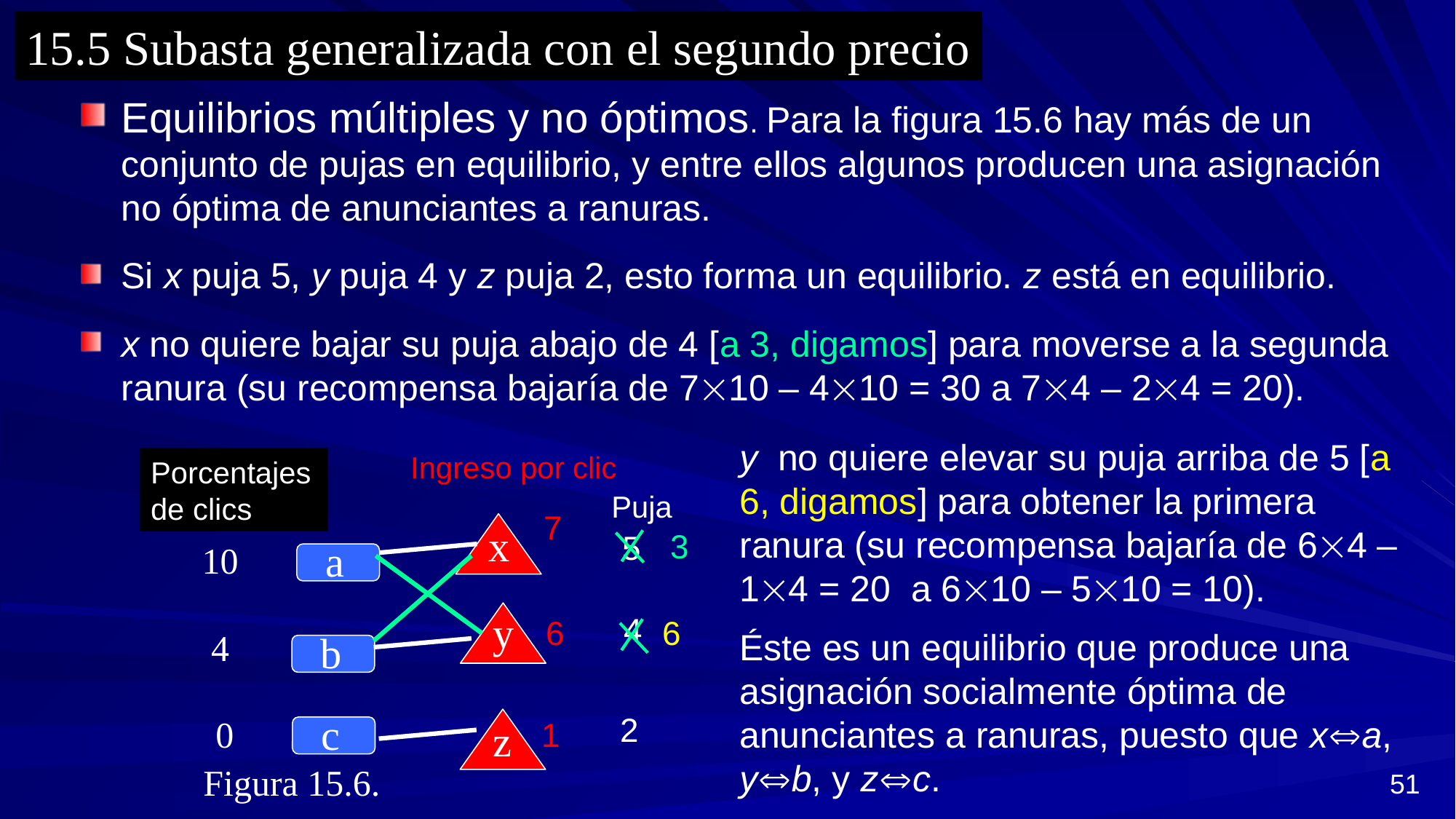

15.5 Subasta generalizada con el segundo precio
Equilibrios múltiples y no óptimos. Para la figura 15.6 hay más de un conjunto de pujas en equilibrio, y entre ellos algunos producen una asignación no óptima de anunciantes a ranuras.

Si x puja 5, y puja 4 y z puja 2, esto forma un equilibrio. z está en equilibrio.

x no quiere bajar su puja abajo de 4 [a 3, digamos] para moverse a la segunda ranura (su recompensa bajaría de 7×10 – 4×10 = 30 a 7×4 – 2×4 = 20).
y  no quiere elevar su puja arriba de 5 [a 6, digamos] para obtener la primera ranura (su recompensa bajaría de 6×4 – 1×4 = 20  a 6×10 – 5×10 = 10).
Ingreso por clic
Porcentajes de clics
Puja
7

x
3
5
a
10

y

4
6
6
Éste es un equilibrio que produce una asignación socialmente óptima de anunciantes a ranuras, puesto que x⇔a, y⇔b, y z⇔c.
 4
b

c
2
 0
1
z

Figura 15.6.
51